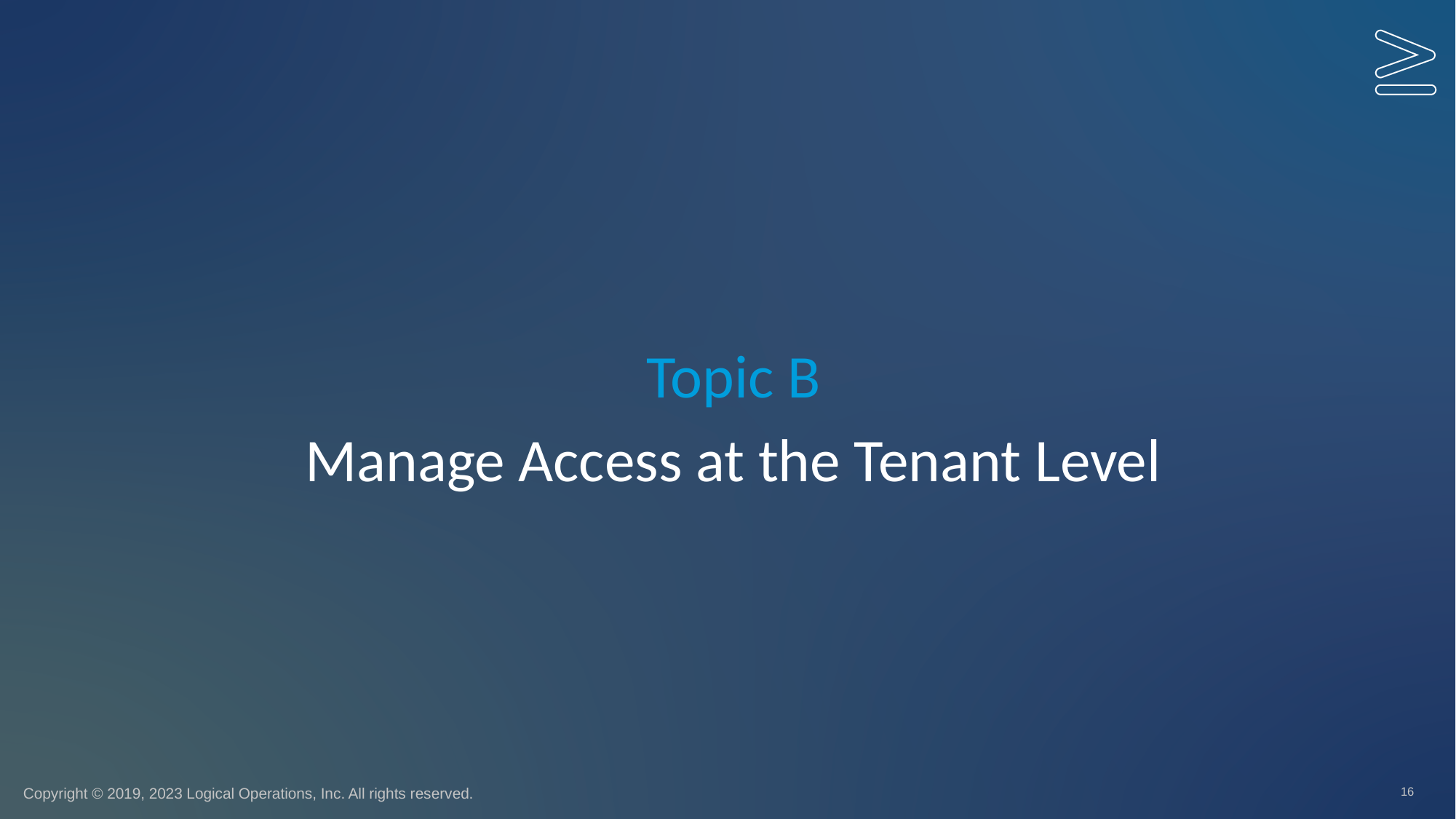

Topic B
# Manage Access at the Tenant Level
16